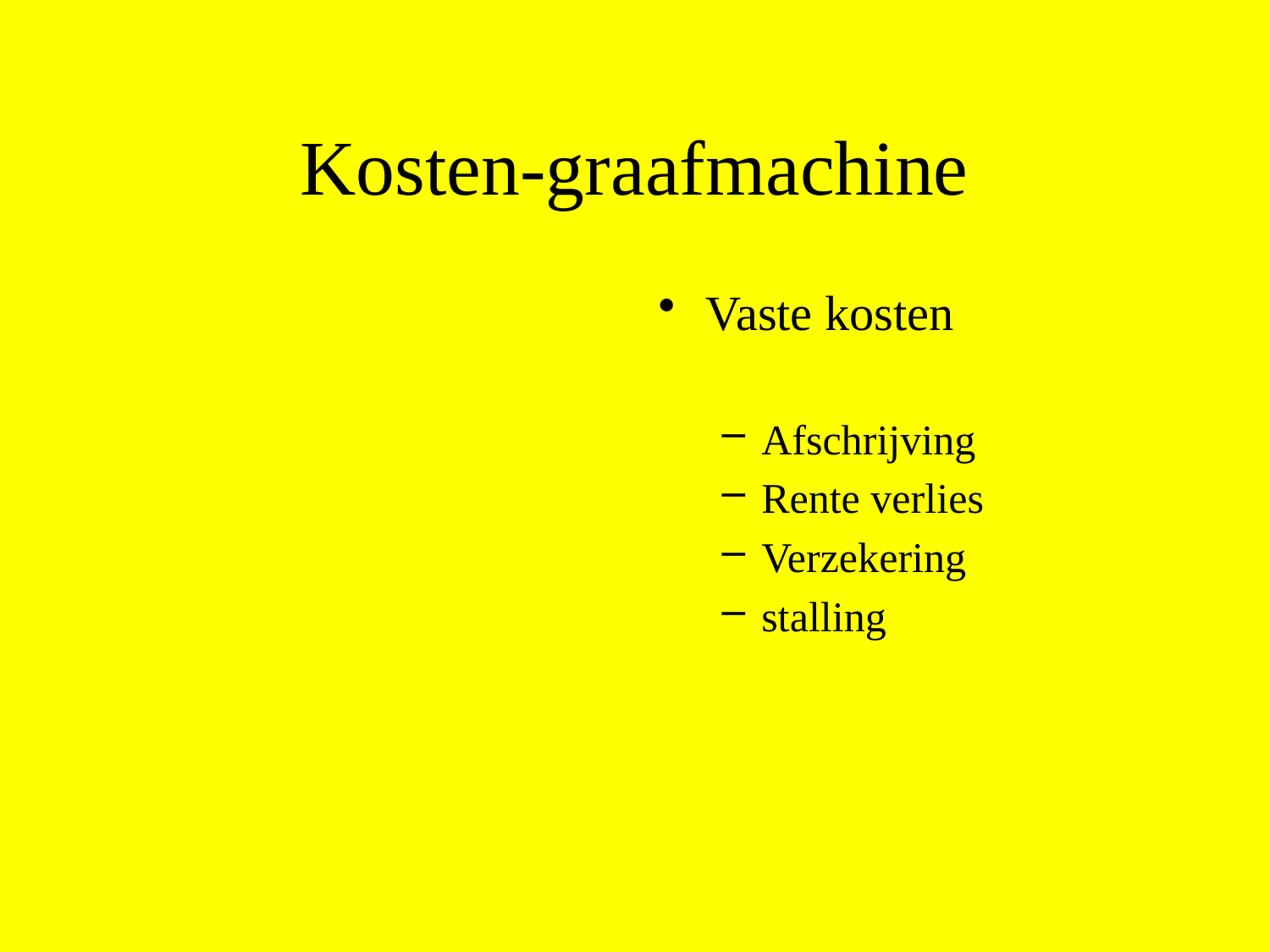

# Kosten-graafmachine

Vaste kosten

Afschrijving
Rente verlies
Verzekering
stalling